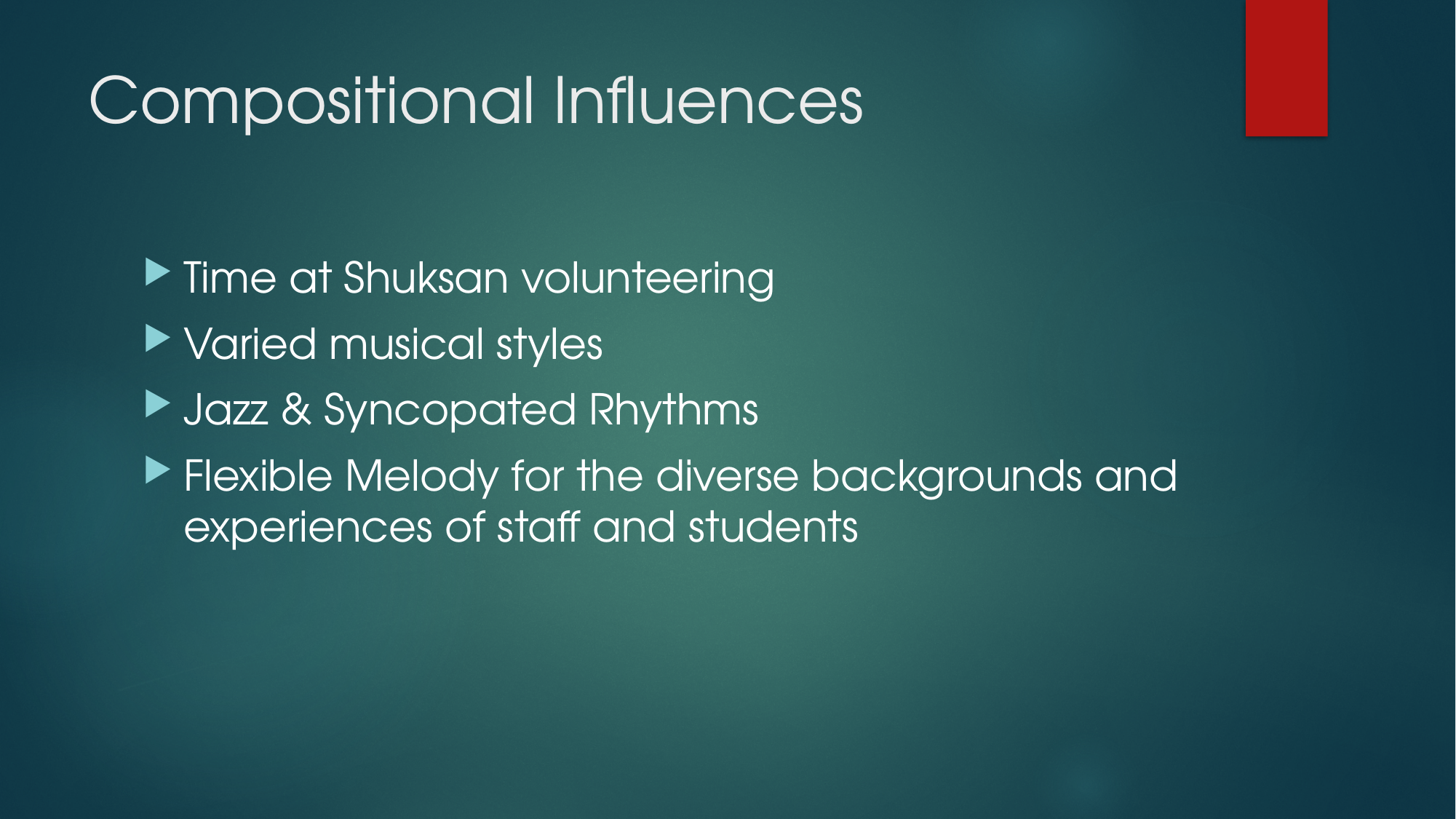

# Compositional Influences
Time at Shuksan volunteering
Varied musical styles
Jazz & Syncopated Rhythms
Flexible Melody for the diverse backgrounds and experiences of staff and students